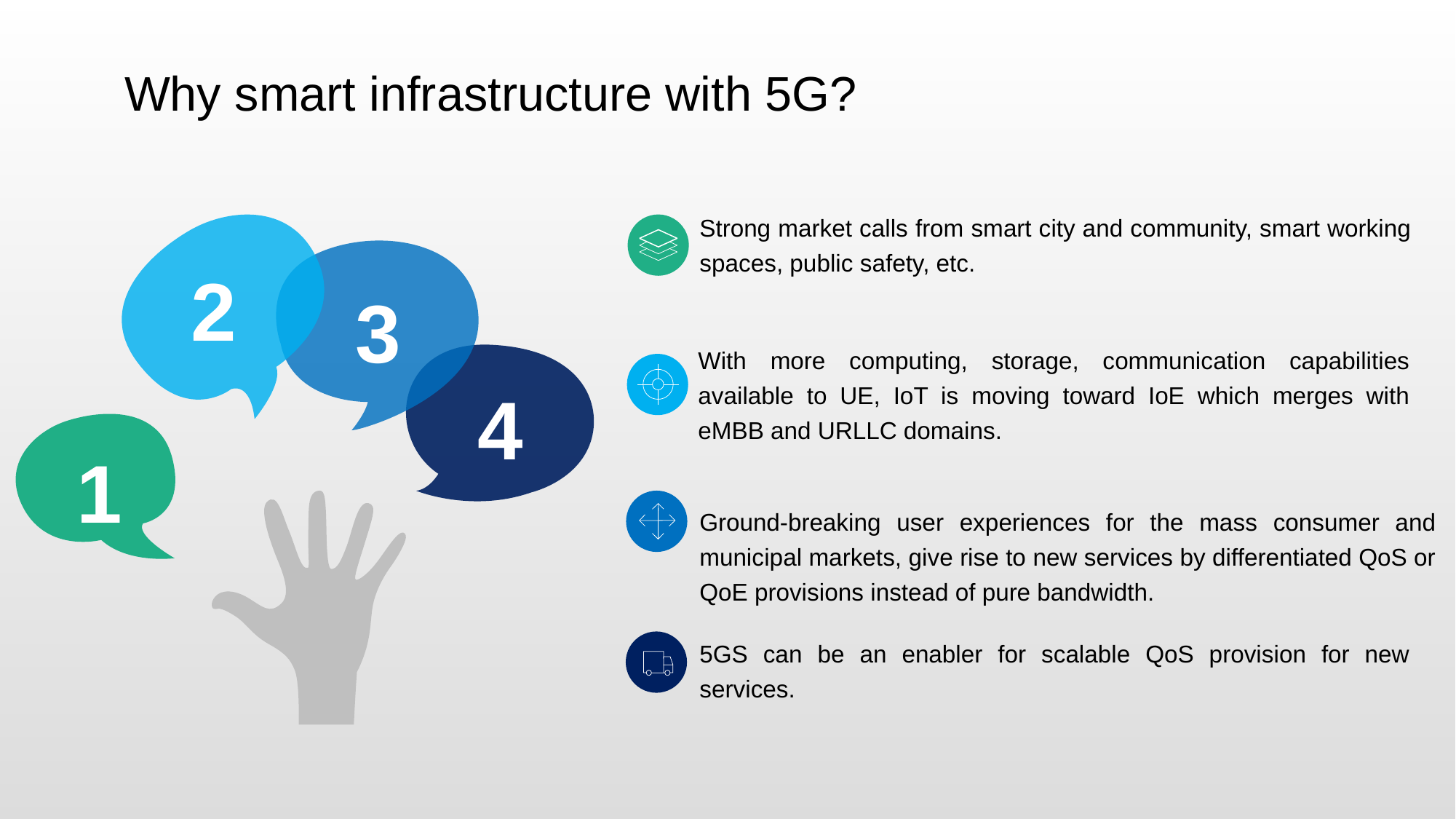

Why smart infrastructure with 5G?

Strong market calls from smart city and community, smart working spaces, public safety, etc.

2
3
With more computing, storage, communication capabilities available to UE, IoT is moving toward IoE which merges with eMBB and URLLC domains.

4

1

Ground-breaking user experiences for the mass consumer and municipal markets, give rise to new services by differentiated QoS or QoE provisions instead of pure bandwidth.

5GS can be an enabler for scalable QoS provision for new services.